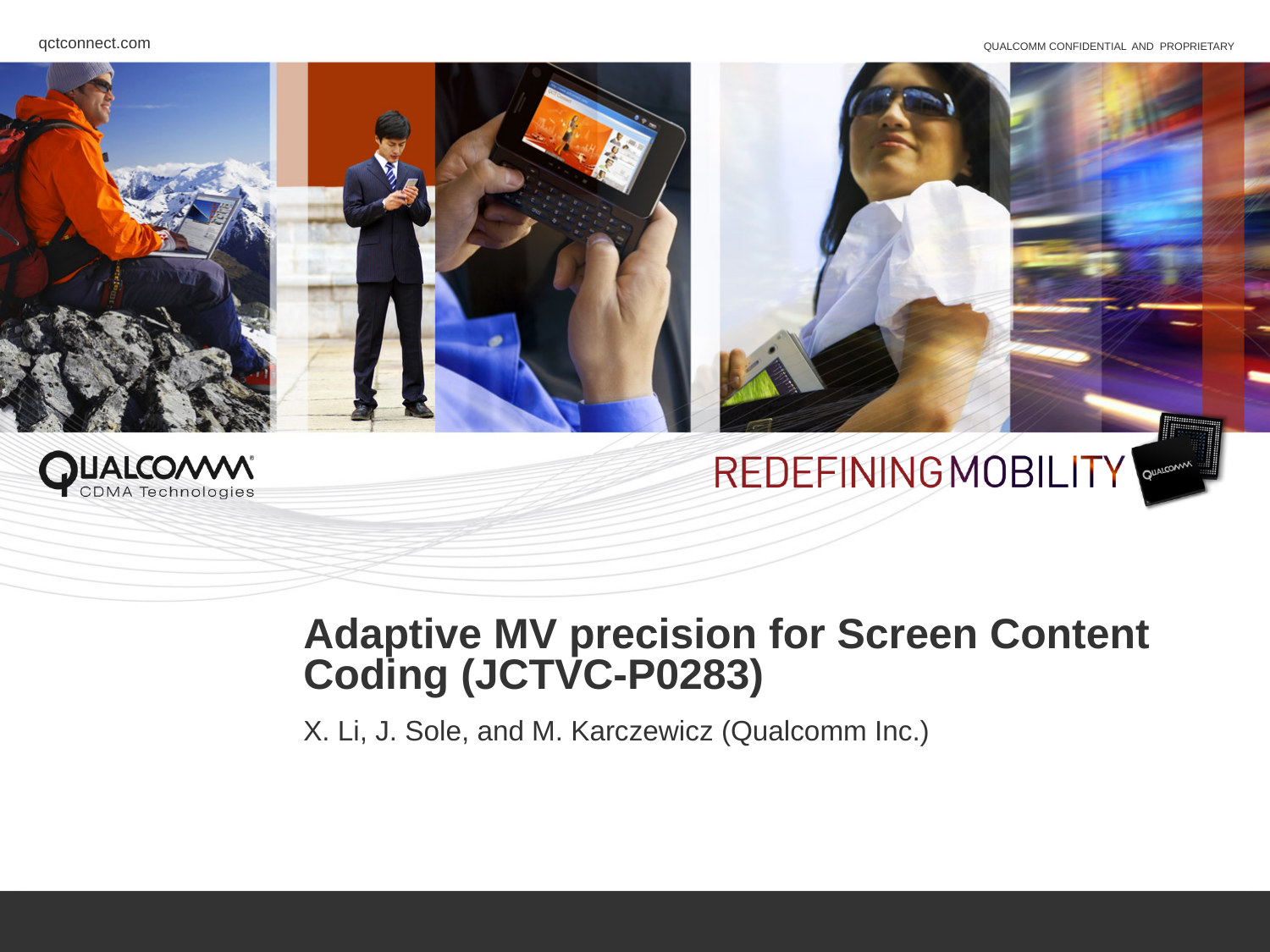

# Adaptive MV precision for Screen Content Coding (JCTVC-P0283)
X. Li, J. Sole, and M. Karczewicz (Qualcomm Inc.)